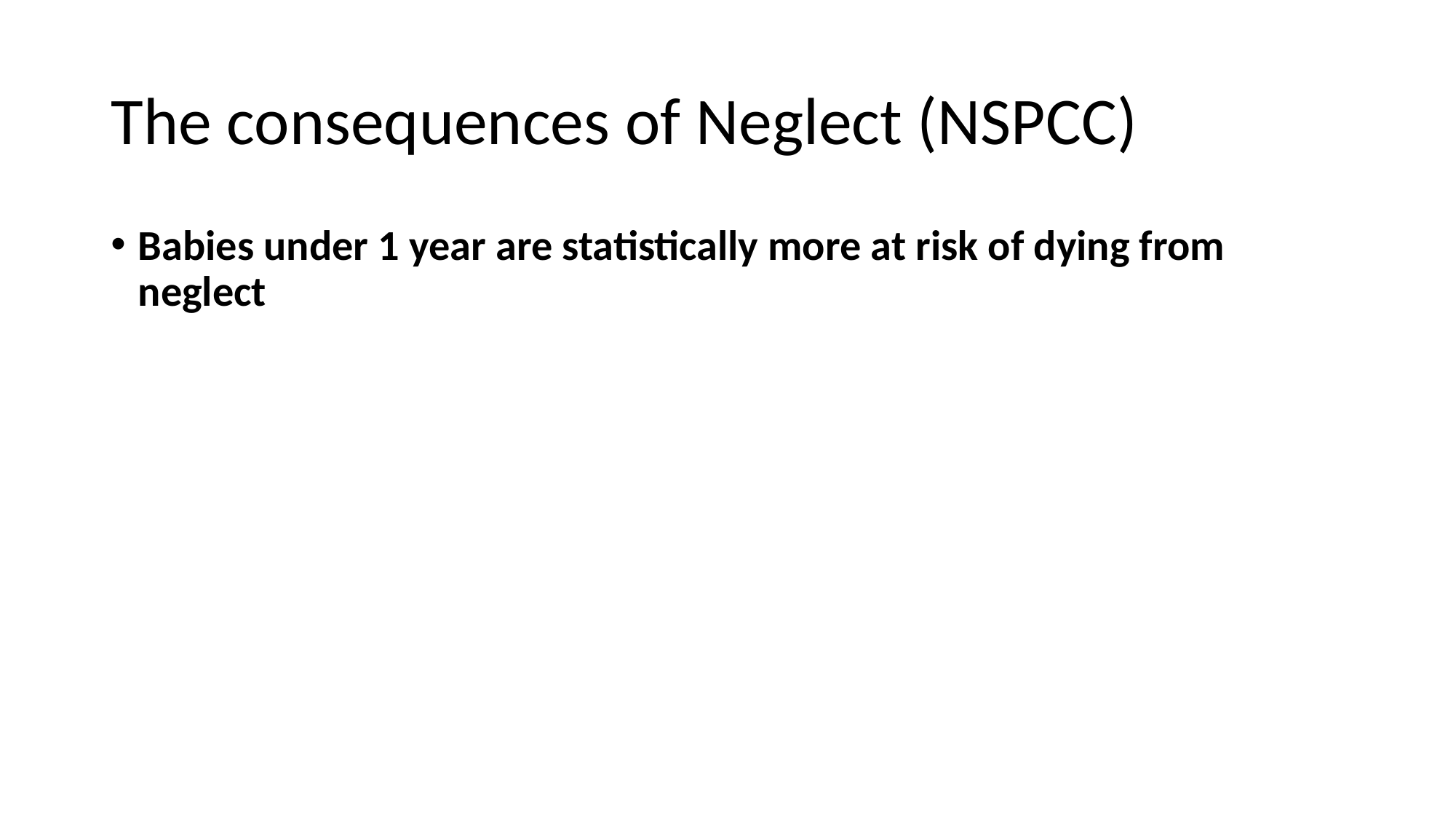

# The consequences of Neglect (NSPCC)
Babies under 1 year are statistically more at risk of dying from neglect